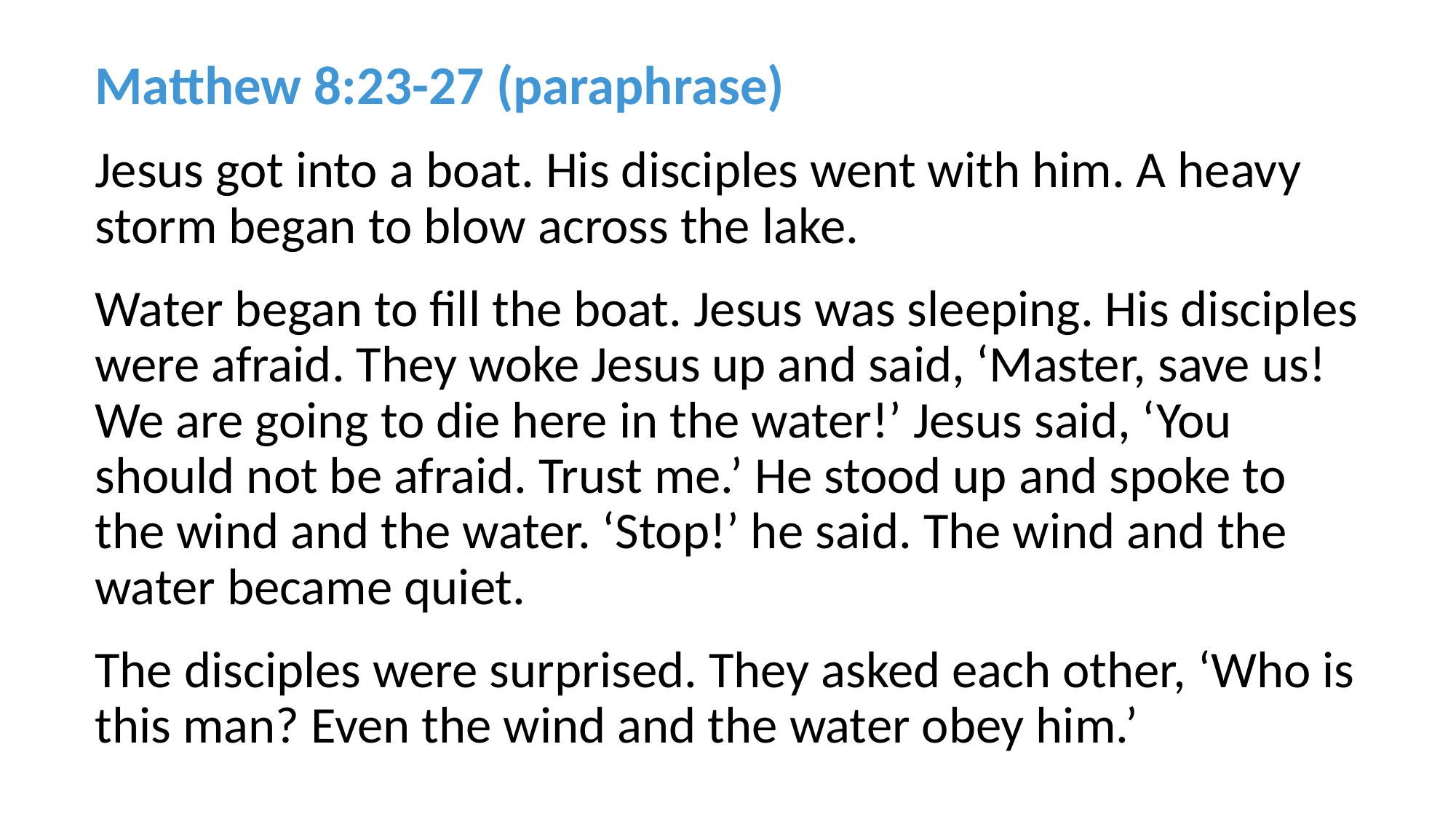

Matthew 8:23-27 (paraphrase)
Jesus got into a boat. His disciples went with him. A heavy storm began to blow across the lake.
Water began to fill the boat. Jesus was sleeping. His disciples were afraid. They woke Jesus up and said, ‘Master, save us! We are going to die here in the water!’ Jesus said, ‘You should not be afraid. Trust me.’ He stood up and spoke to the wind and the water. ‘Stop!’ he said. The wind and the water became quiet.
The disciples were surprised. They asked each other, ‘Who is this man? Even the wind and the water obey him.’